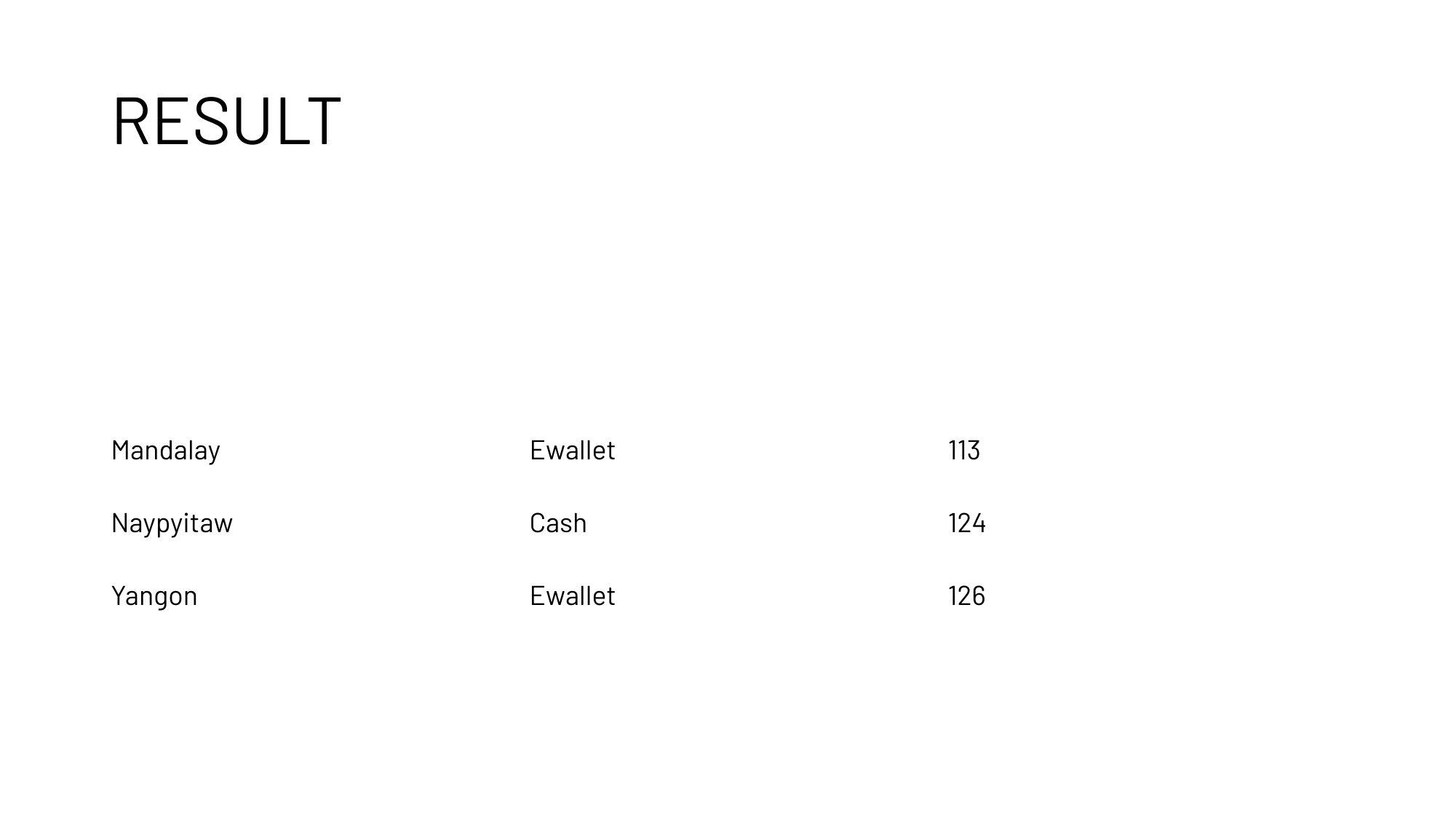

# RESULT
| Mandalay | Ewallet | 113 |
| --- | --- | --- |
| Naypyitaw | Cash | 124 |
| Yangon | Ewallet | 126 |